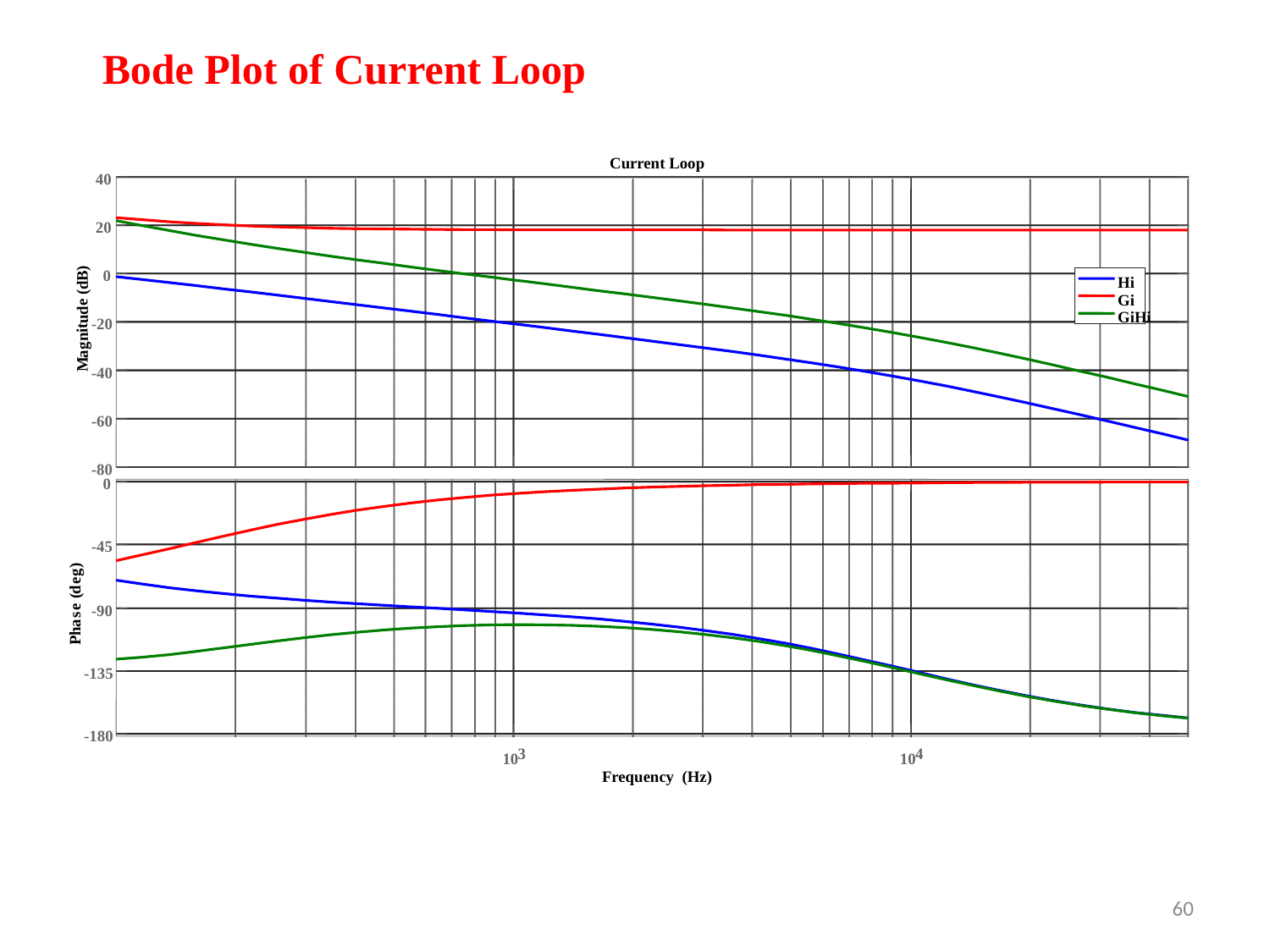

Bode Plot of Current Loop
Current Loop
40

20

)
B
0

Hi

d

(

Gi
e

d
GiHi
u

-20
t
i

n
g
a
M
-40

-60

-80

0

-45

)
g
e
d

(

e
-90
s

a
h

P
-135

-180

3
4
10
10
Frequency  (Hz)
60